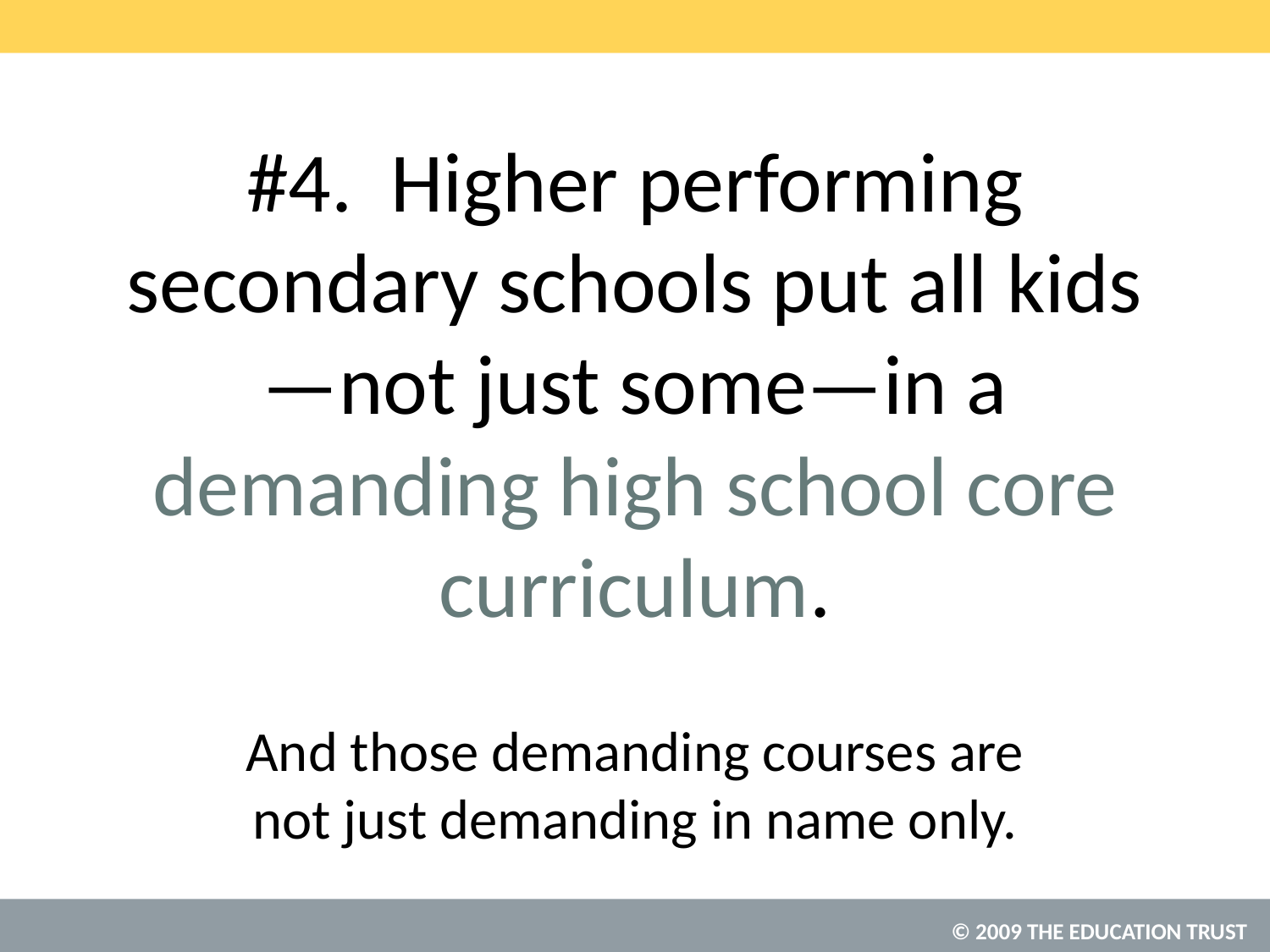

# #4.  Higher performing secondary schools put all kids—not just some—in a demanding high school core curriculum.
And those demanding courses are not just demanding in name only.